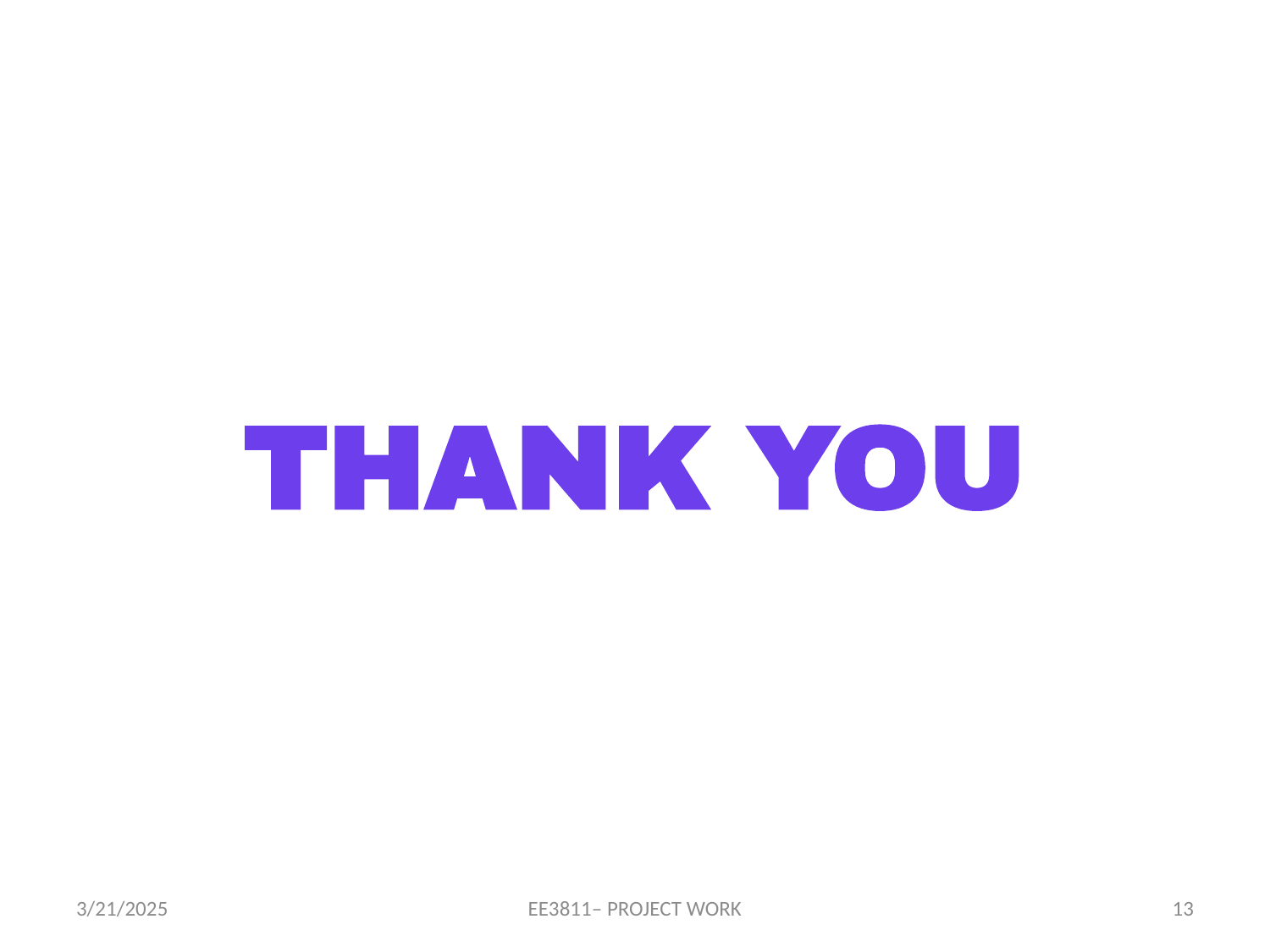

THANK YOU
3/21/2025
EE3811– PROJECT WORK
13